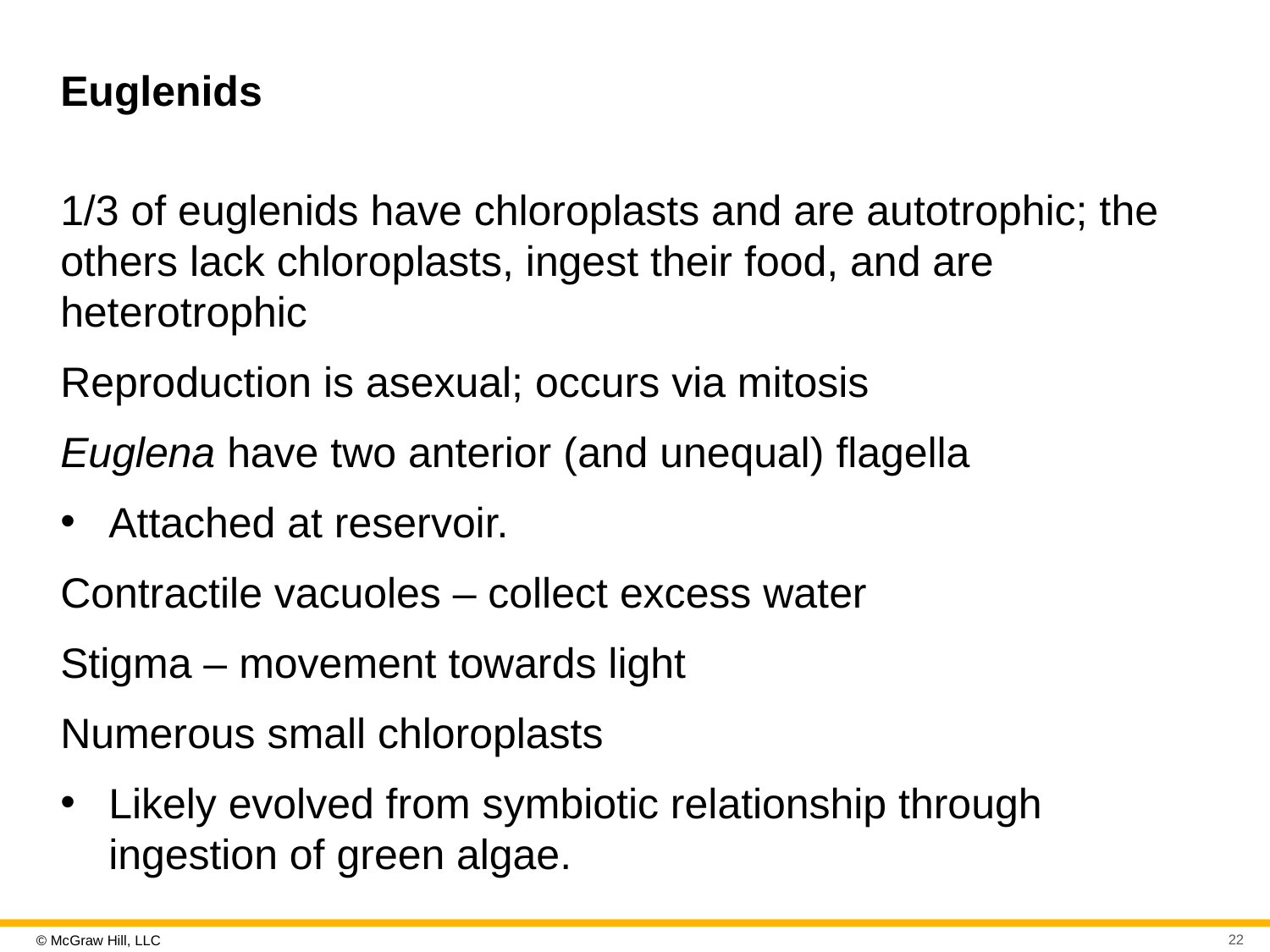

# Euglenids
1/3 of euglenids have chloroplasts and are autotrophic; the others lack chloroplasts, ingest their food, and are heterotrophic
Reproduction is asexual; occurs via mitosis
Euglena have two anterior (and unequal) flagella
Attached at reservoir.
Contractile vacuoles – collect excess water
Stigma – movement towards light
Numerous small chloroplasts
Likely evolved from symbiotic relationship through ingestion of green algae.
22